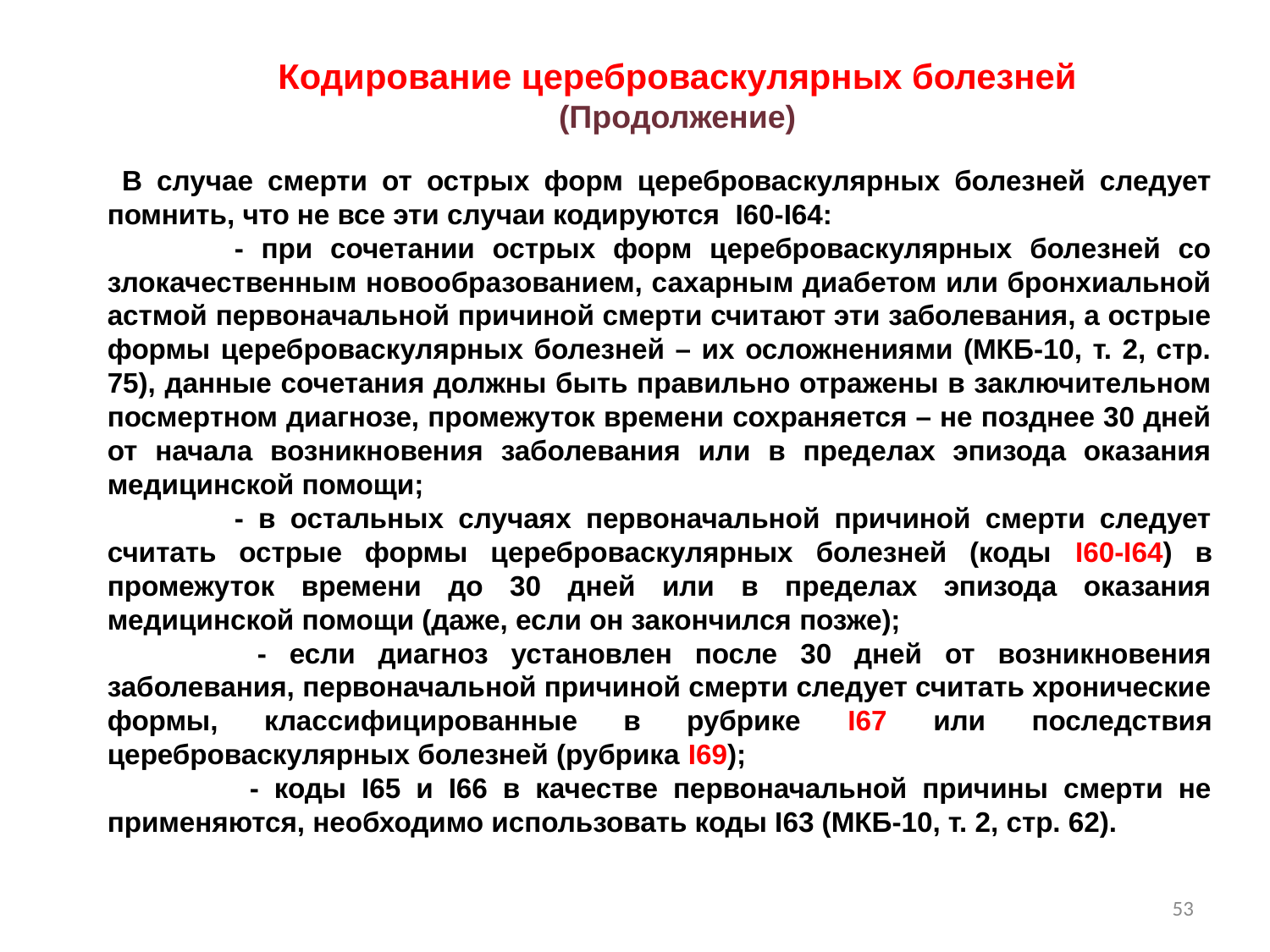

Кодирование цереброваскулярных болезней
(Продолжение)

 В случае смерти от острых форм цереброваскулярных болезней следует помнить, что не все эти случаи кодируются  I60-I64:
	- при сочетании острых форм цереброваскулярных болезней со злокачественным новообразованием, сахарным диабетом или бронхиальной астмой первоначальной причиной смерти считают эти заболевания, а острые формы цереброваскулярных болезней – их осложнениями (МКБ-10, т. 2, стр. 75), данные сочетания должны быть правильно отражены в заключительном посмертном диагнозе, промежуток времени сохраняется – не позднее 30 дней от начала возникновения заболевания или в пределах эпизода оказания медицинской помощи;
	- в остальных случаях первоначальной причиной смерти следует считать острые формы цереброваскулярных болезней (коды I60-I64) в промежуток времени до 30 дней или в пределах эпизода оказания медицинской помощи (даже, если он закончился позже);
	 - если диагноз установлен после 30 дней от возникновения заболевания, первоначальной причиной смерти следует считать хронические формы, классифицированные в рубрике I67 или последствия цереброваскулярных болезней (рубрика I69);
	 - коды I65 и I66 в качестве первоначальной причины смерти не применяются, необходимо использовать коды I63 (МКБ-10, т. 2, стр. 62).

53